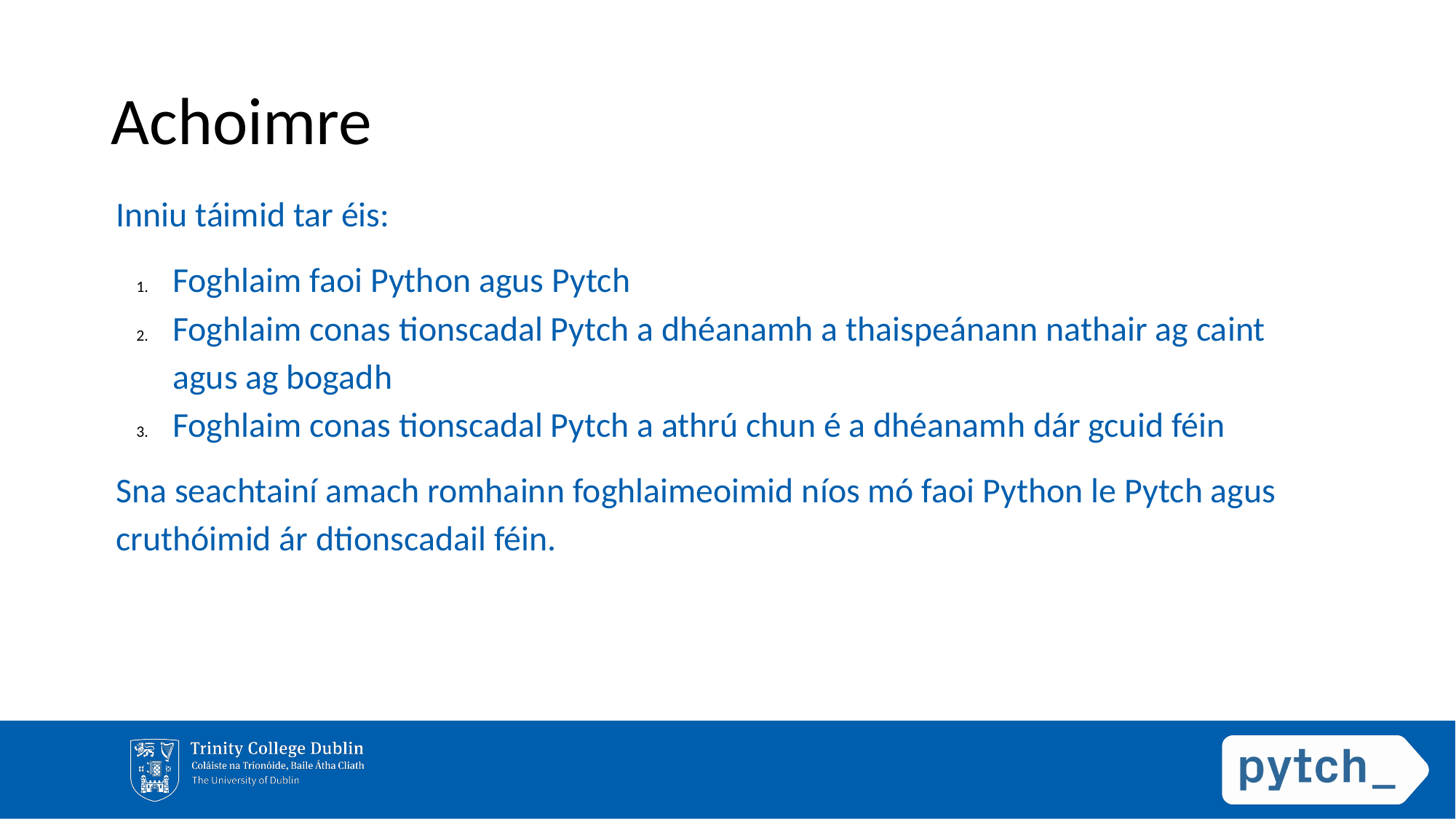

# Achoimre
Inniu táimid tar éis:
Foghlaim faoi Python agus Pytch
Foghlaim conas tionscadal Pytch a dhéanamh a thaispeánann nathair ag caint agus ag bogadh
Foghlaim conas tionscadal Pytch a athrú chun é a dhéanamh dár gcuid féin
Sna seachtainí amach romhainn foghlaimeoimid níos mó faoi Python le Pytch agus cruthóimid ár dtionscadail féin.